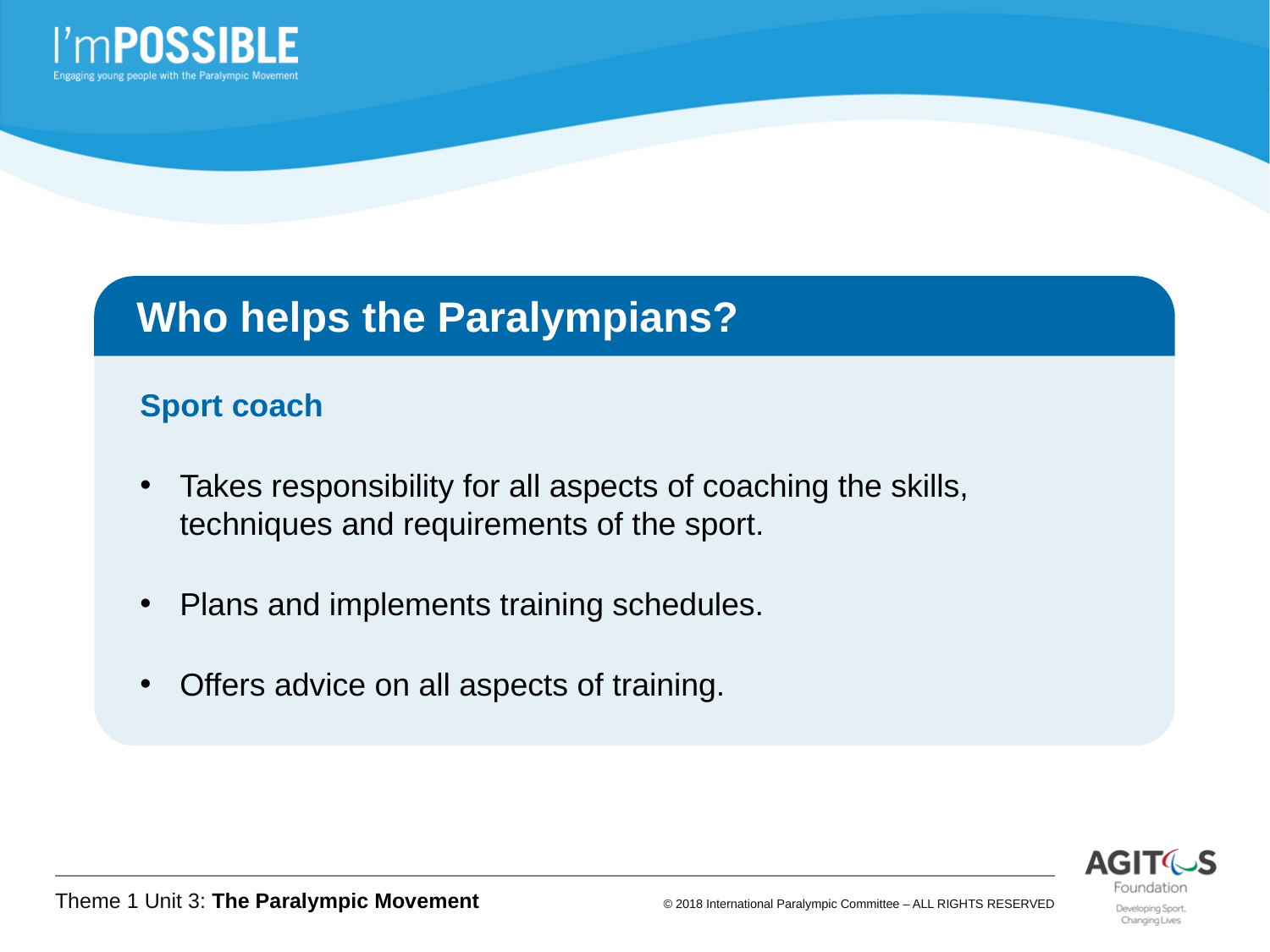

Who helps the Paralympians?

Sport coach
Takes responsibility for all aspects of coaching the skills, techniques and requirements of the sport.
Plans and implements training schedules.
Offers advice on all aspects of training.